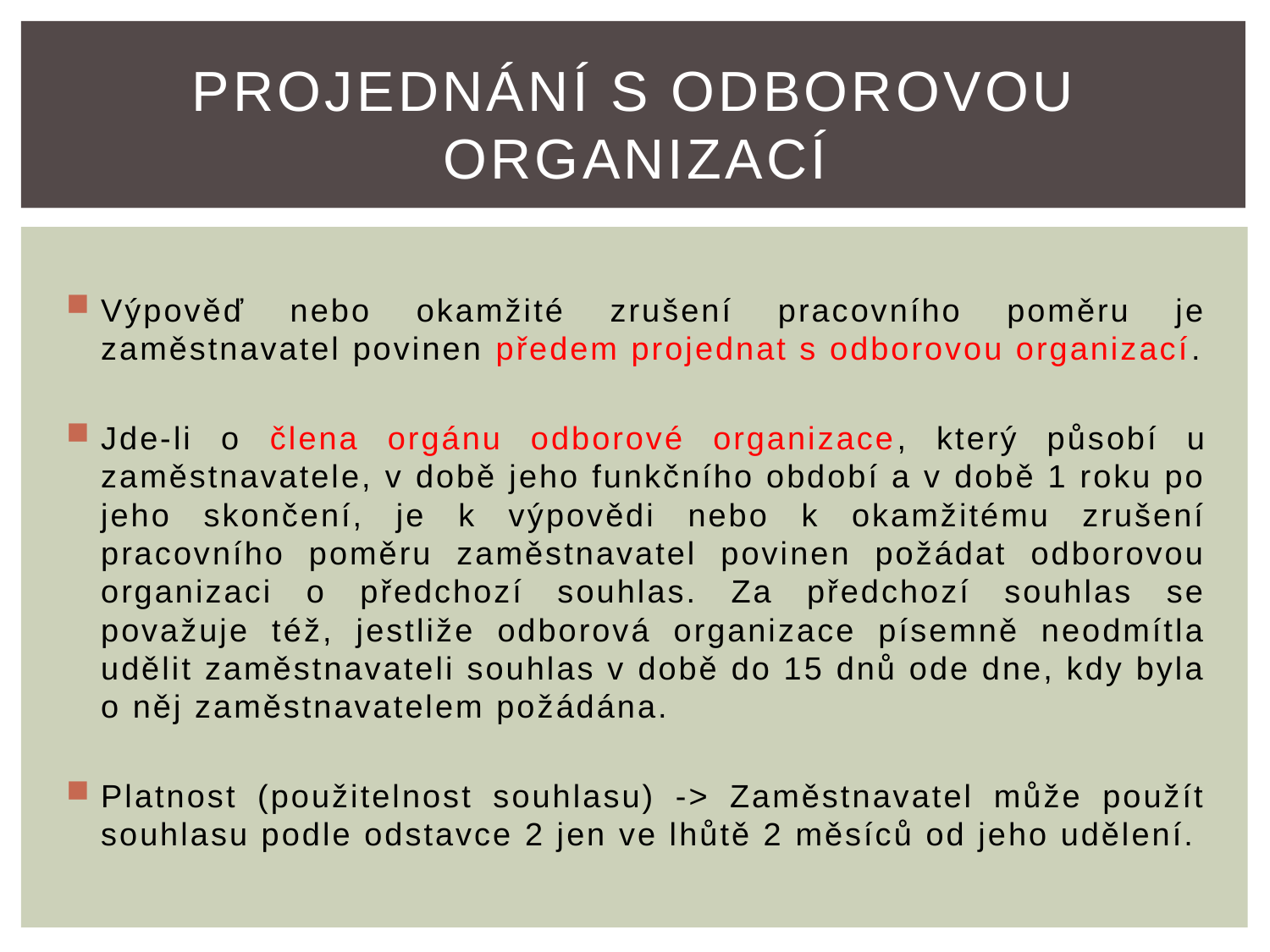

# Projednání s odborovou organizací

Výpověď nebo okamžité zrušení pracovního poměru je zaměstnavatel povinen předem projednat s odborovou organizací.

Jde-li o člena orgánu odborové organizace, který působí u zaměstnavatele, v době jeho funkčního období a v době 1 roku po jeho skončení, je k výpovědi nebo k okamžitému zrušení pracovního poměru zaměstnavatel povinen požádat odborovou organizaci o předchozí souhlas. Za předchozí souhlas se považuje též, jestliže odborová organizace písemně neodmítla udělit zaměstnavateli souhlas v době do 15 dnů ode dne, kdy byla o něj zaměstnavatelem požádána.

Platnost (použitelnost souhlasu) -> Zaměstnavatel může použít souhlasu podle odstavce 2 jen ve lhůtě 2 měsíců od jeho udělení.